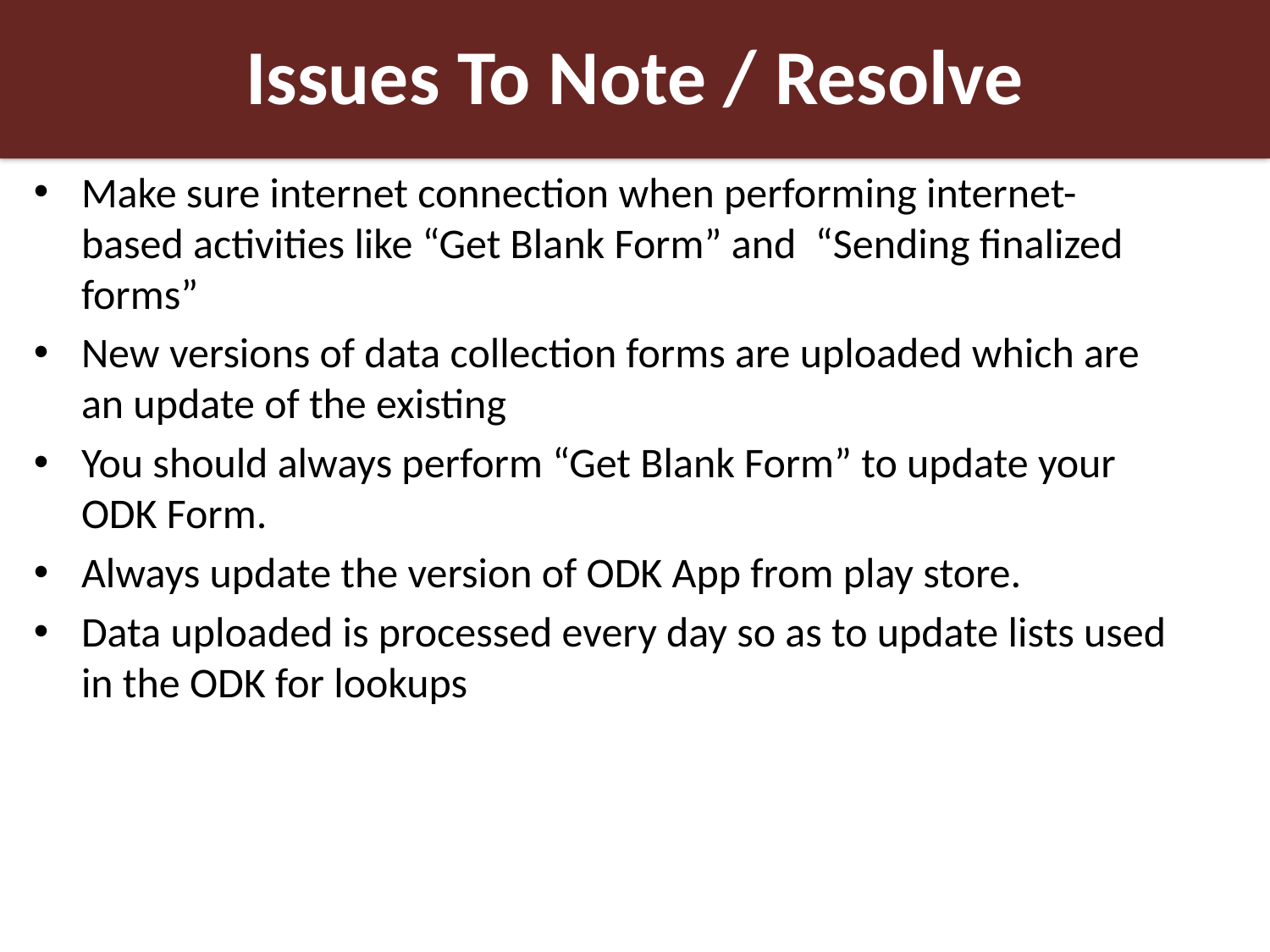

# Issues To Note / Resolve
Make sure internet connection when performing internet-based activities like “Get Blank Form” and  “Sending finalized forms”
New versions of data collection forms are uploaded which are an update of the existing
You should always perform “Get Blank Form” to update your ODK Form.
Always update the version of ODK App from play store.
Data uploaded is processed every day so as to update lists used in the ODK for lookups